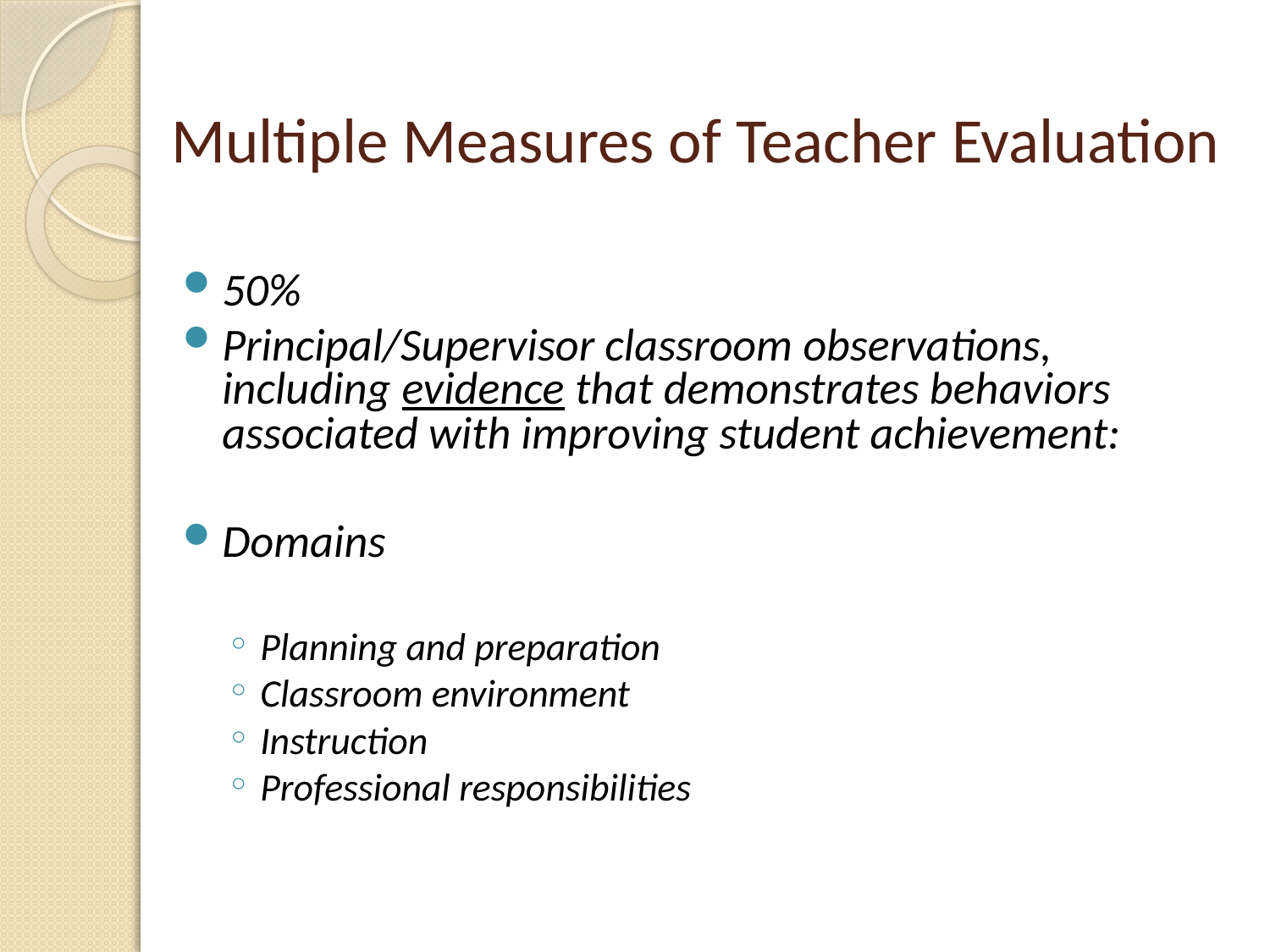

# Multiple Measures of Teacher Evaluation
50%
Principal/Supervisor classroom observations, including evidence that demonstrates behaviors associated with improving student achievement:

Domains

Planning and preparation
Classroom environment
Instruction
Professional responsibilities